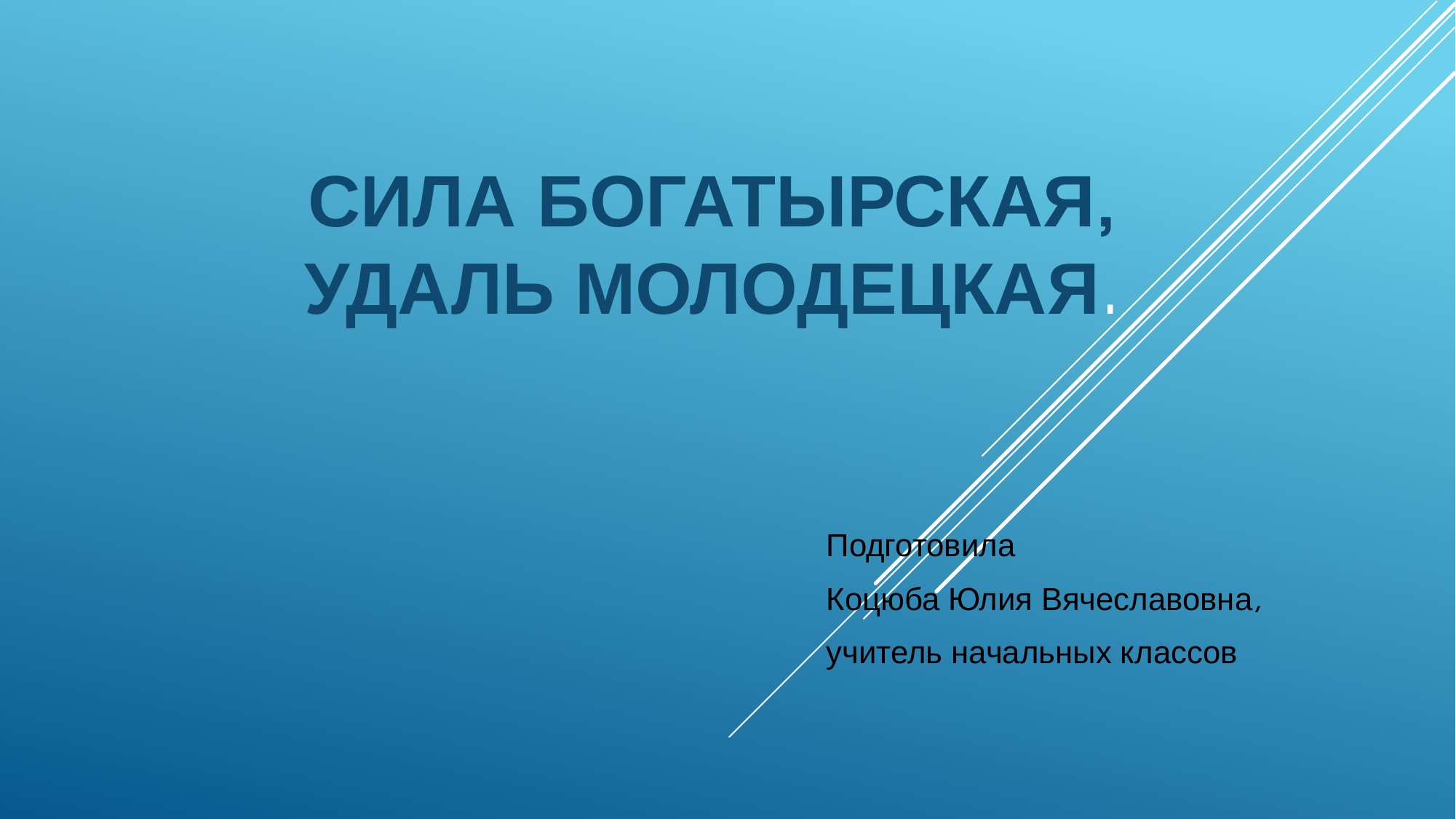

# Сила богатырская, удаль молодецкая.
Подготовила
Коцюба Юлия Вячеславовна,
учитель начальных классов